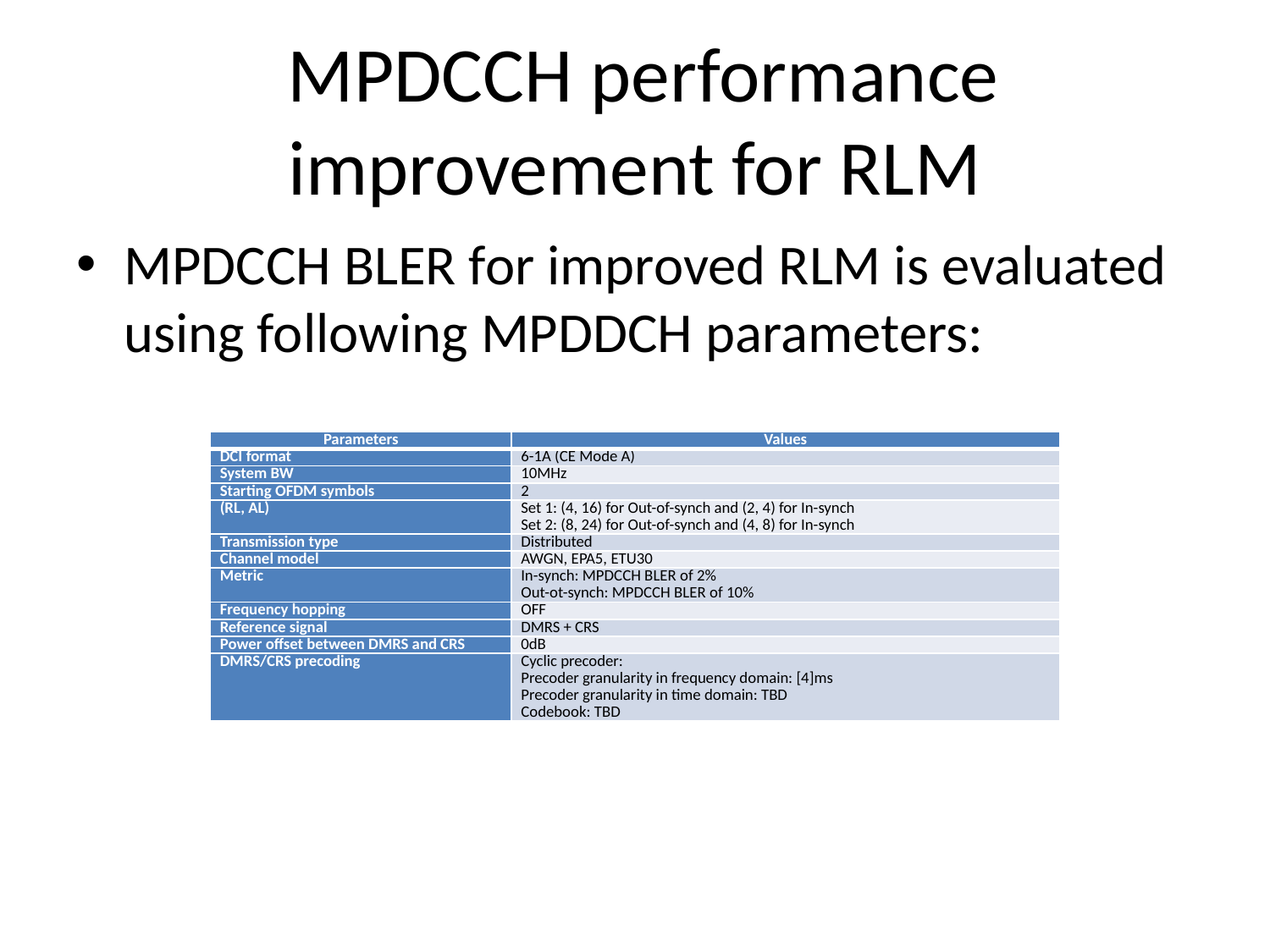

# MPDCCH performance improvement for RLM
MPDCCH BLER for improved RLM is evaluated using following MPDDCH parameters:
| Parameters | Values |
| --- | --- |
| DCI format | 6-1A (CE Mode A) |
| System BW | 10MHz |
| Starting OFDM symbols | 2 |
| (RL, AL) | Set 1: (4, 16) for Out-of-synch and (2, 4) for In-synch Set 2: (8, 24) for Out-of-synch and (4, 8) for In-synch |
| Transmission type | Distributed |
| Channel model | AWGN, EPA5, ETU30 |
| Metric | In-synch: MPDCCH BLER of 2% Out-ot-synch: MPDCCH BLER of 10% |
| Frequency hopping | OFF |
| Reference signal | DMRS + CRS |
| Power offset between DMRS and CRS | 0dB |
| DMRS/CRS precoding | Cyclic precoder: Precoder granularity in frequency domain: [4]ms Precoder granularity in time domain: TBD Codebook: TBD |